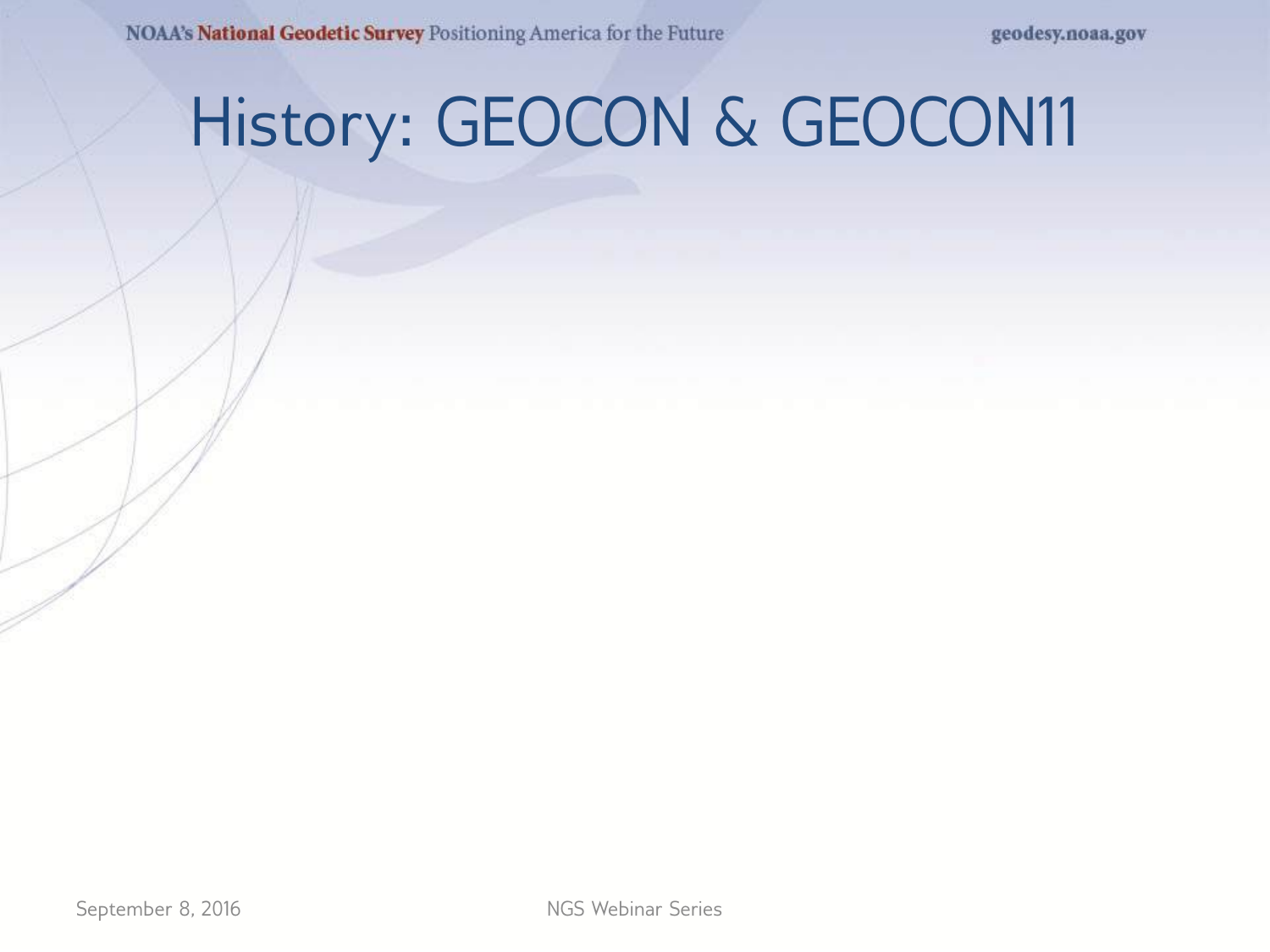

# History: GEOCON & GEOCON11

September 8, 2016
NGS Webinar Series